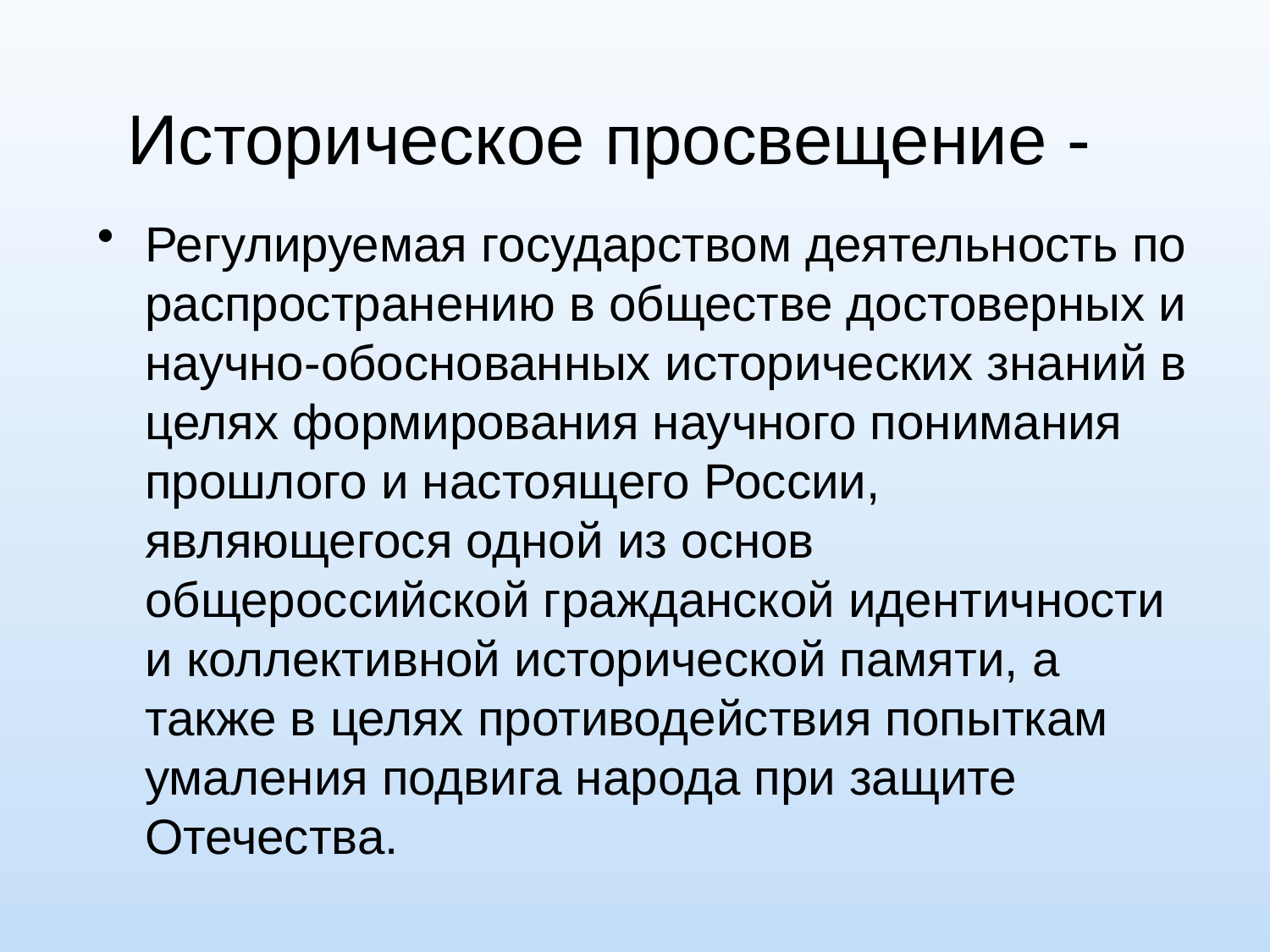

# Историческое просвещение -
Регулируемая государством деятельность по распространению в обществе достоверных и научно-обоснованных исторических знаний в целях формирования научного понимания прошлого и настоящего России, являющегося одной из основ общероссийской гражданской идентичности и коллективной исторической памяти, а также в целях противодействия попыткам умаления подвига народа при защите Отечества.